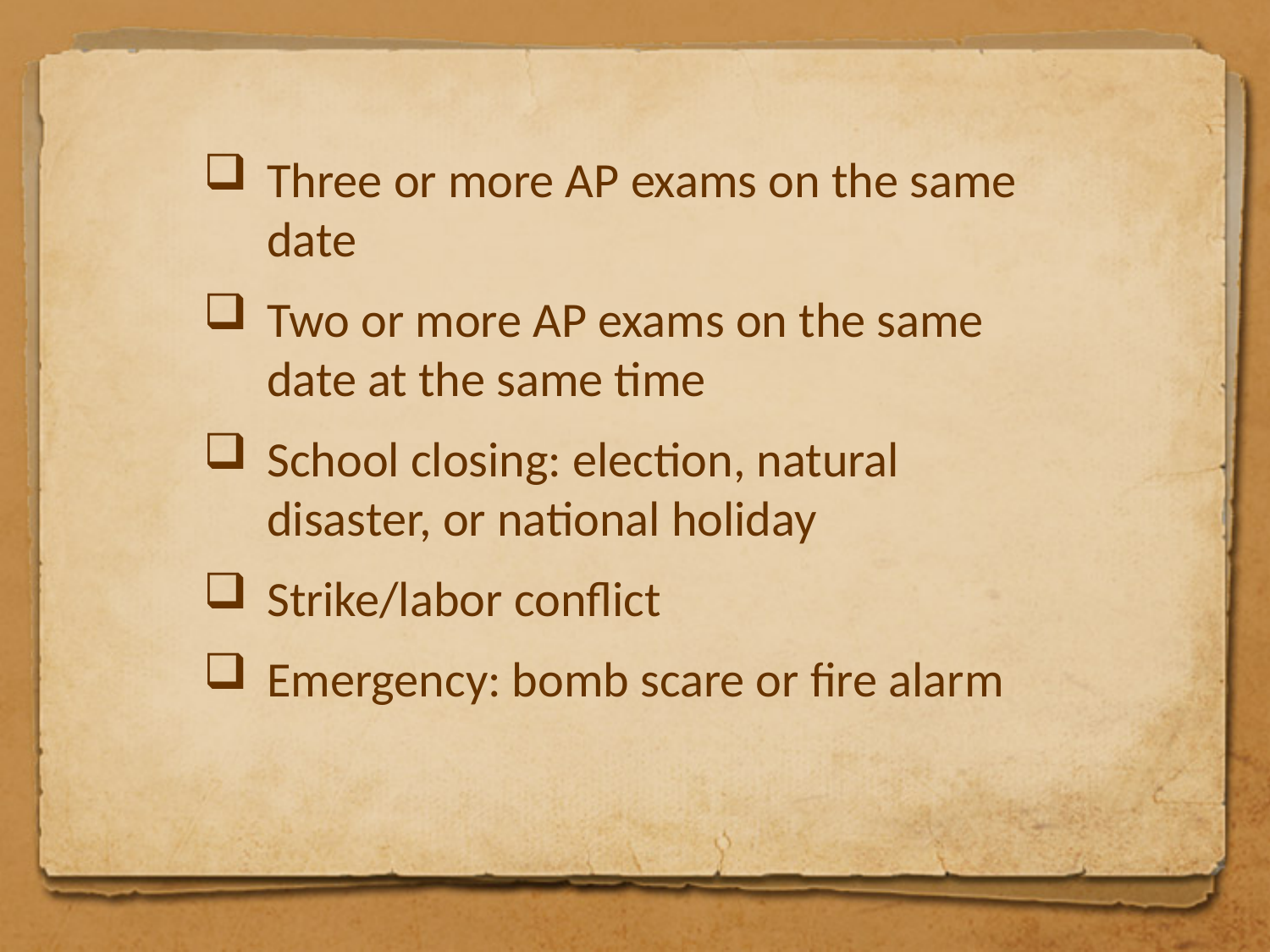

Three or more AP exams on the same date
Two or more AP exams on the same date at the same time
School closing: election, natural disaster, or national holiday
Strike/labor conflict
Emergency: bomb scare or fire alarm